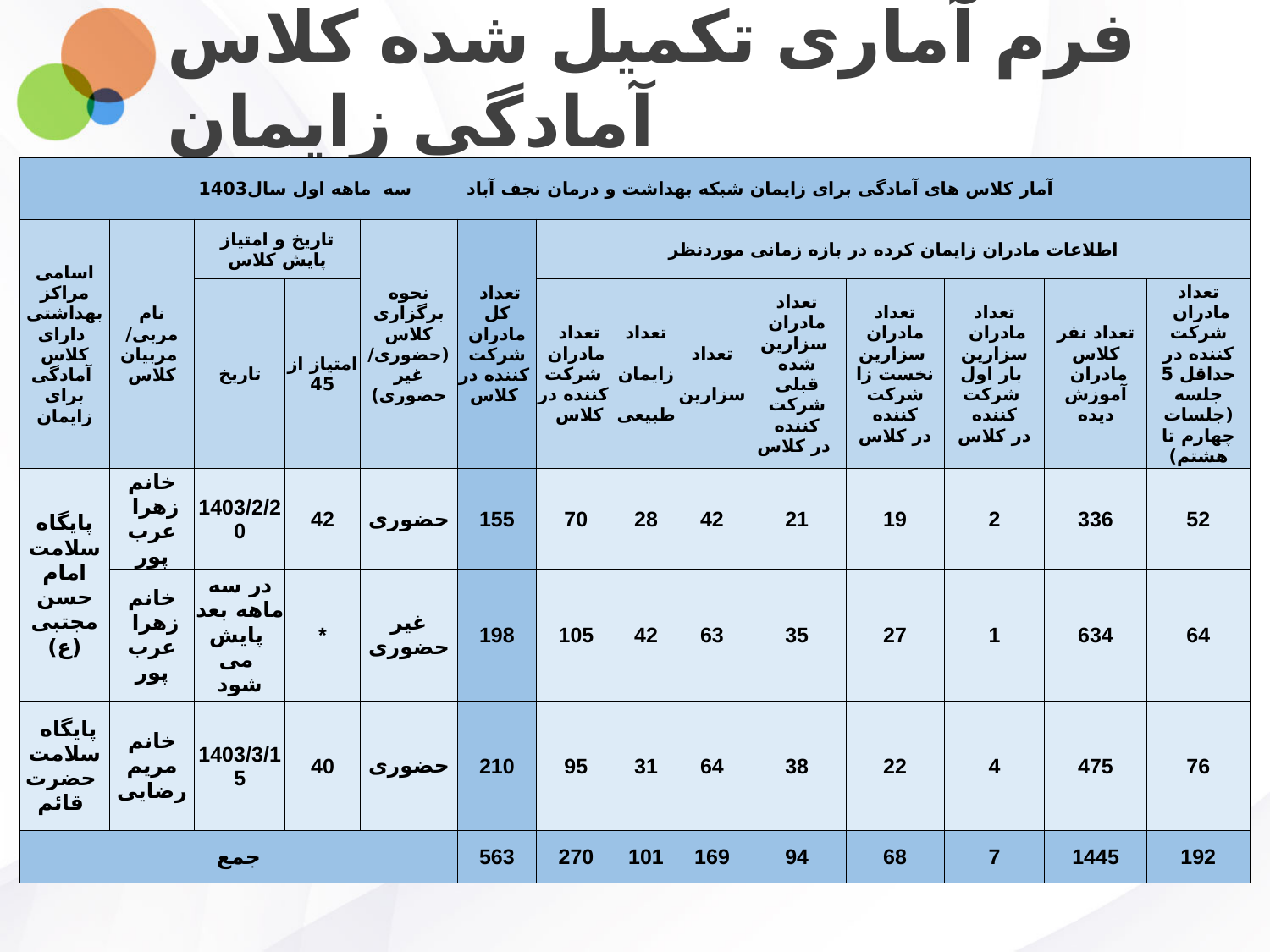

# فرم آماری تکمیل شده کلاس آمادگی زایمان
| آمار کلاس های آمادگی برای زایمان شبکه بهداشت و درمان نجف آباد سه ماهه اول سال1403 |  |  |  |  |  |  |  |  |  |  |  |  |  |
| --- | --- | --- | --- | --- | --- | --- | --- | --- | --- | --- | --- | --- | --- |
| اسامی مراکز بهداشتی دارای کلاس آمادگی برای زایمان | نام مربی/ مربیان کلاس | تاریخ و امتیاز پایش کلاس |  | نحوه برگزاری کلاس (حضوری/ غیر حضوری) | تعداد کل مادران شرکت کننده در کلاس | اطلاعات مادران زایمان کرده در بازه زمانی موردنظر |  |  |  |  |  |  |  |
|  |  | تاریخ | امتیاز از 45 |  |  | تعداد مادران شرکت کننده در کلاس | تعداد زایمان طبیعی | تعداد سزارین | تعداد مادران سزارین شده قبلی شرکت کننده در کلاس | تعداد مادران سزارین نخست زا شرکت کننده در کلاس | تعداد مادران سزارین بار اول شرکت کننده در کلاس | تعداد نفر کلاس مادران آموزش دیده | تعداد مادران شرکت کننده در حداقل 5 جلسه (جلسات چهارم تا هشتم) |
| پایگاه سلامت امام حسن مجتبی (ع) | خانم زهرا عرب پور | 1403/2/20 | 42 | حضوری | 155 | 70 | 28 | 42 | 21 | 19 | 2 | 336 | 52 |
|  | خانم زهرا عرب پور | در سه ماهه بعد پایش می شود | \* | غیر حضوری | 198 | 105 | 42 | 63 | 35 | 27 | 1 | 634 | 64 |
| پایگاه سلامت حضرت قائم | خانم مریم رضایی | 1403/3/15 | 40 | حضوری | 210 | 95 | 31 | 64 | 38 | 22 | 4 | 475 | 76 |
| جمع |  |  |  |  | 563 | 270 | 101 | 169 | 94 | 68 | 7 | 1445 | 192 |